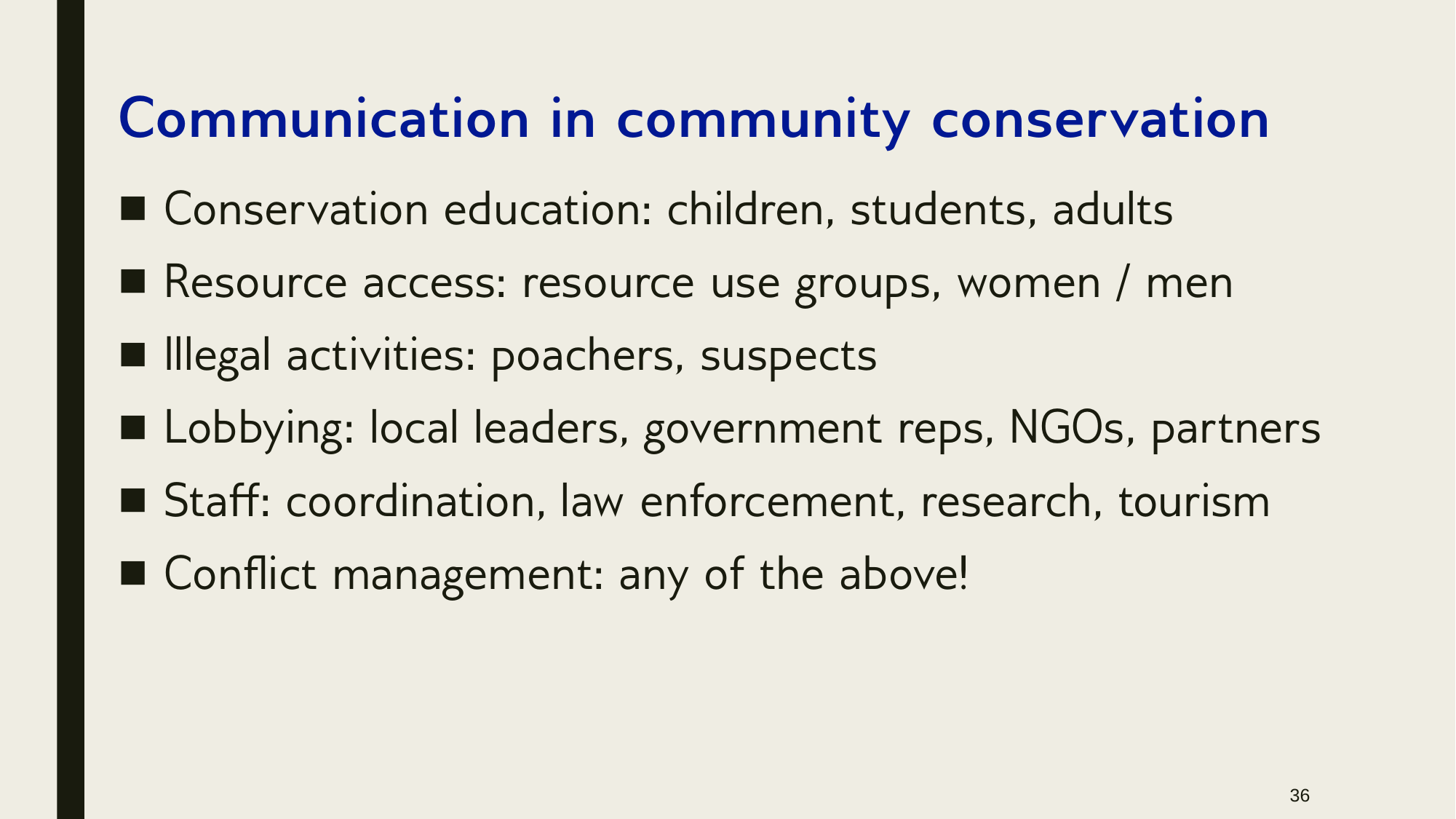

# Communication in community conservation
Conservation education: children, students, adults
Resource access: resource use groups, women / men
Illegal activities: poachers, suspects
Lobbying: local leaders, government reps, NGOs, partners
Staff: coordination, law enforcement, research, tourism
Conflict management: any of the above!
36